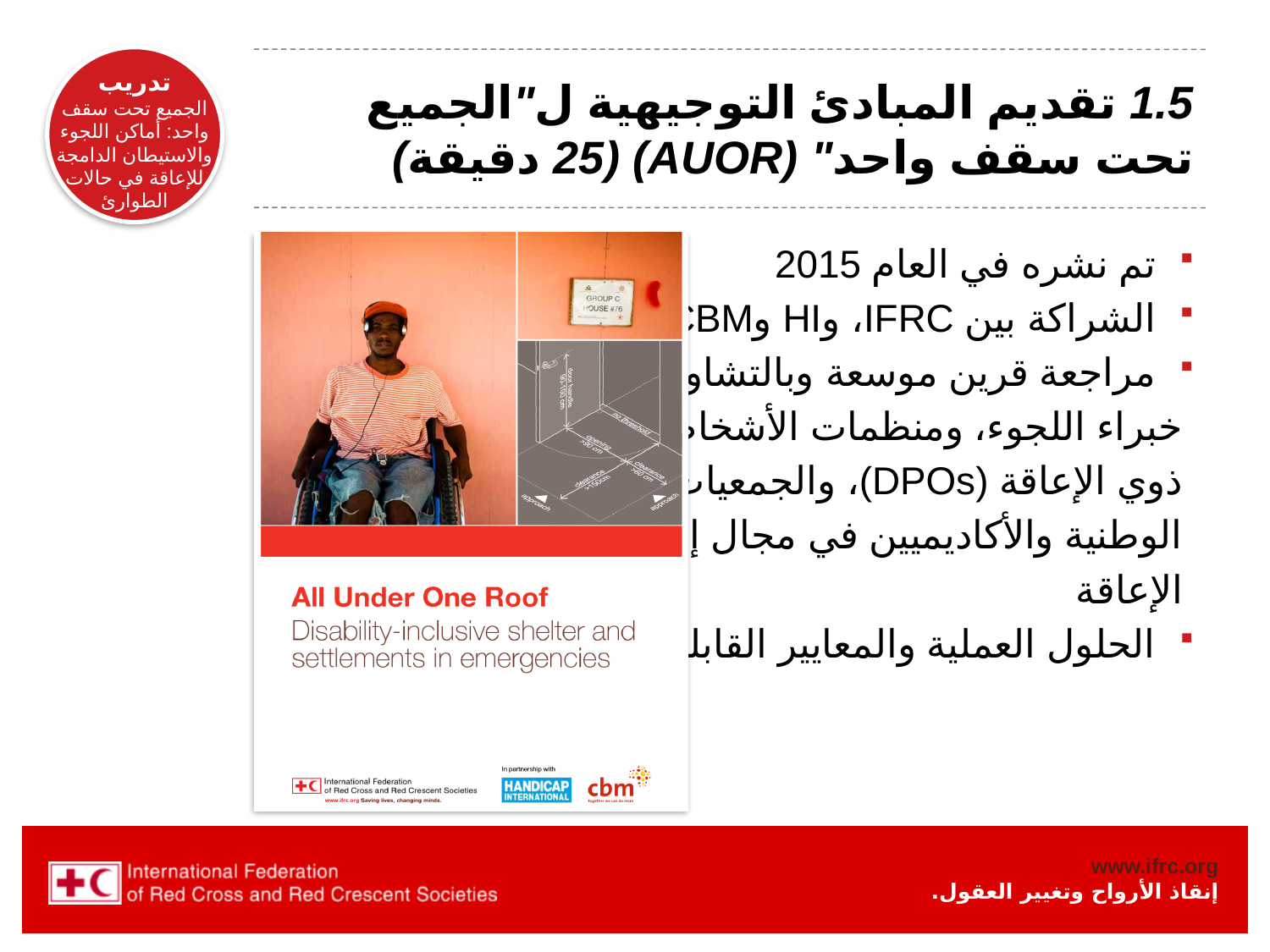

# 1.5 تقديم المبادئ التوجيهية ل"الجميع تحت سقف واحد" (AUOR) (25 دقيقة)
تم نشره في العام 2015
الشراكة بين IFRC، وHI وCBM
مراجعة قرين موسعة وبالتشاور مع
 خبراء اللجوء، ومنظمات الأشخاص
 ذوي الإعاقة (DPOs)، والجمعيات
 الوطنية والأكاديميين في مجال إدماج
 الإعاقة
الحلول العملية والمعايير القابلة للتحقيق